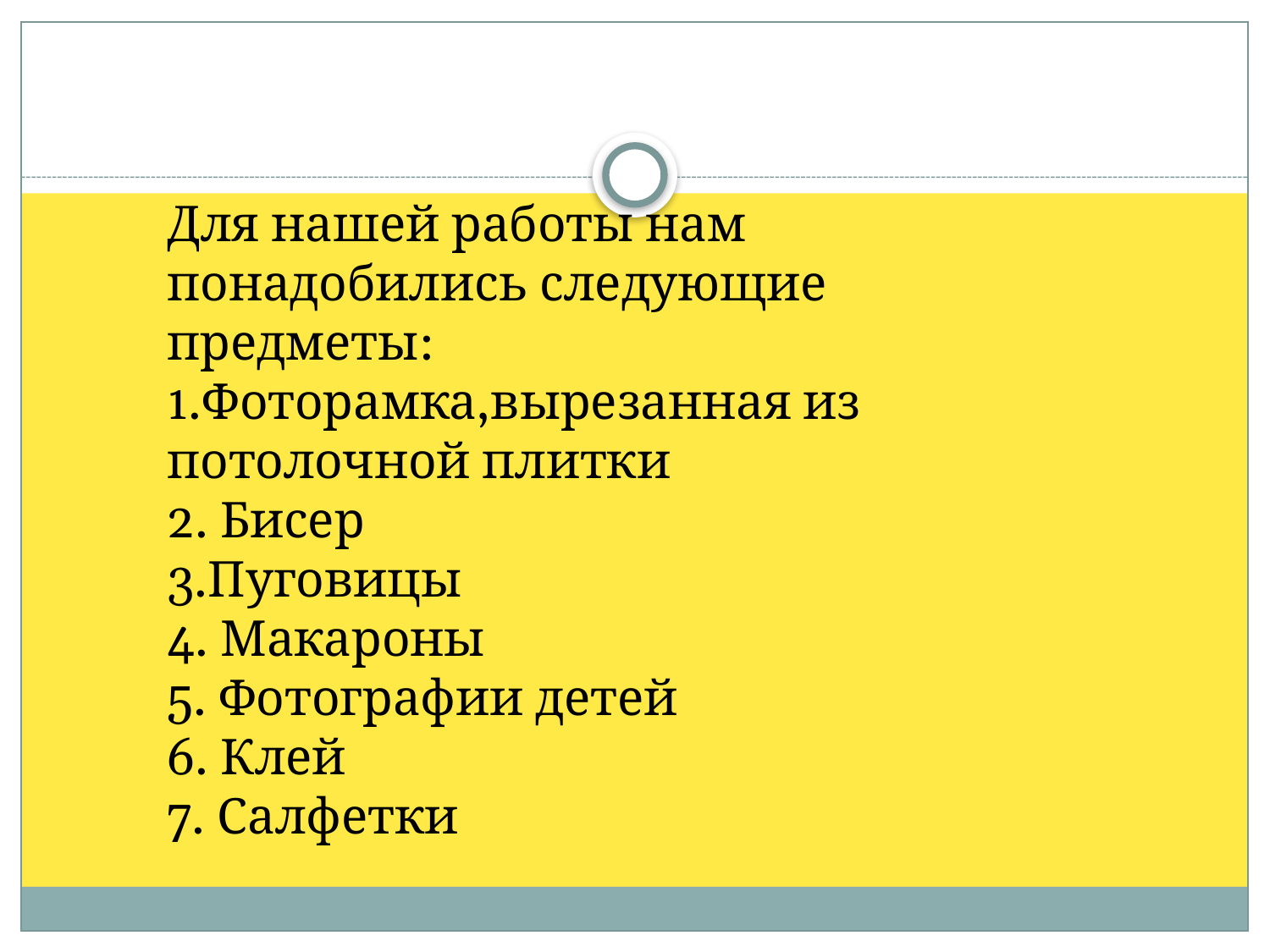

Для нашей работы нам понадобились следующие предметы:
1.Фоторамка,вырезанная из потолочной плитки
2. Бисер
3.Пуговицы
4. Макароны
5. Фотографии детей
6. Клей
7. Салфетки